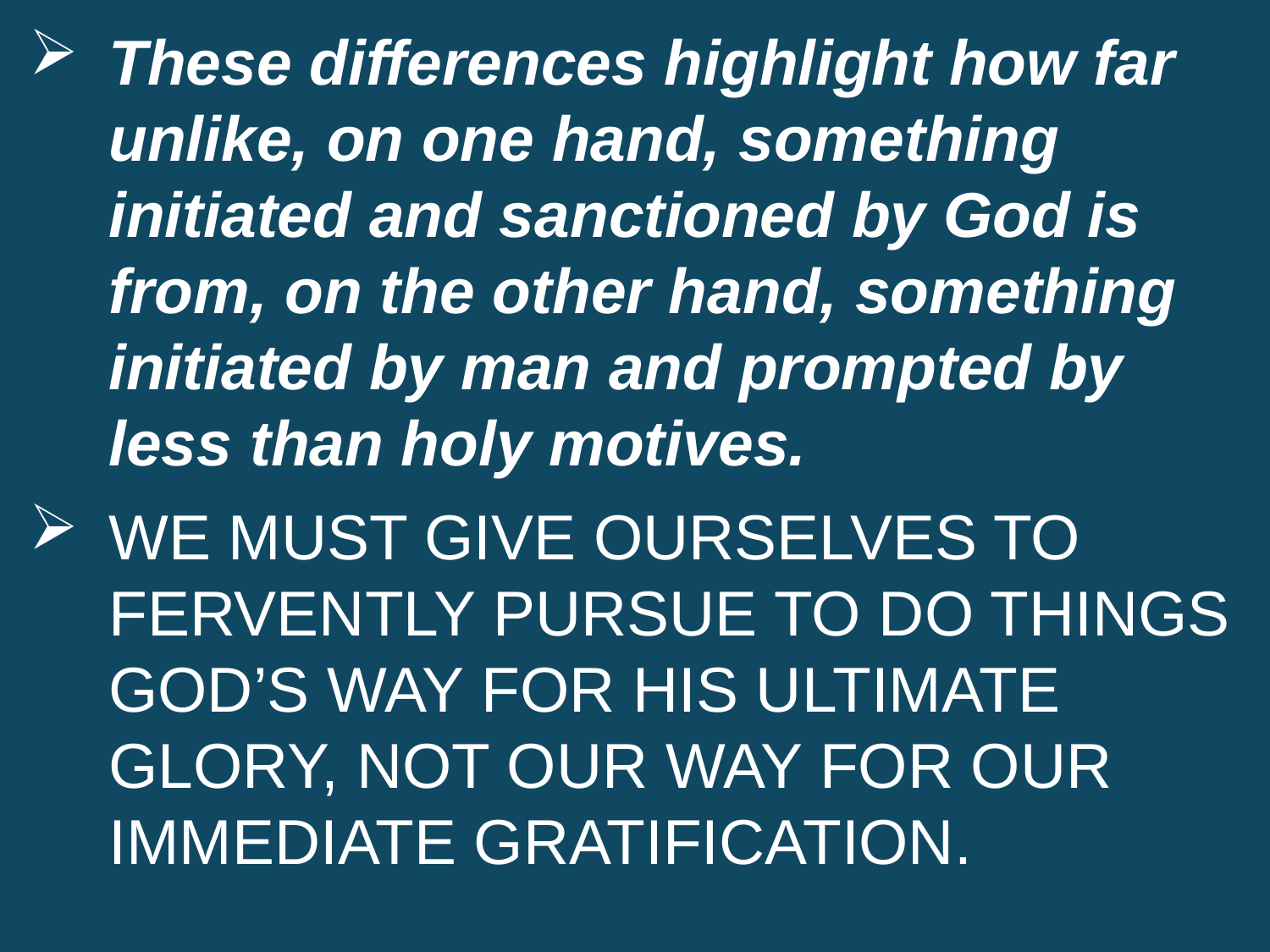

These differences highlight how far unlike, on one hand, something initiated and sanctioned by God is from, on the other hand, something initiated by man and prompted by less than holy motives.
WE MUST GIVE OURSELVES TO FERVENTLY PURSUE TO DO THINGS GOD’S WAY FOR HIS ULTIMATE GLORY, NOT OUR WAY FOR OUR IMMEDIATE GRATIFICATION.